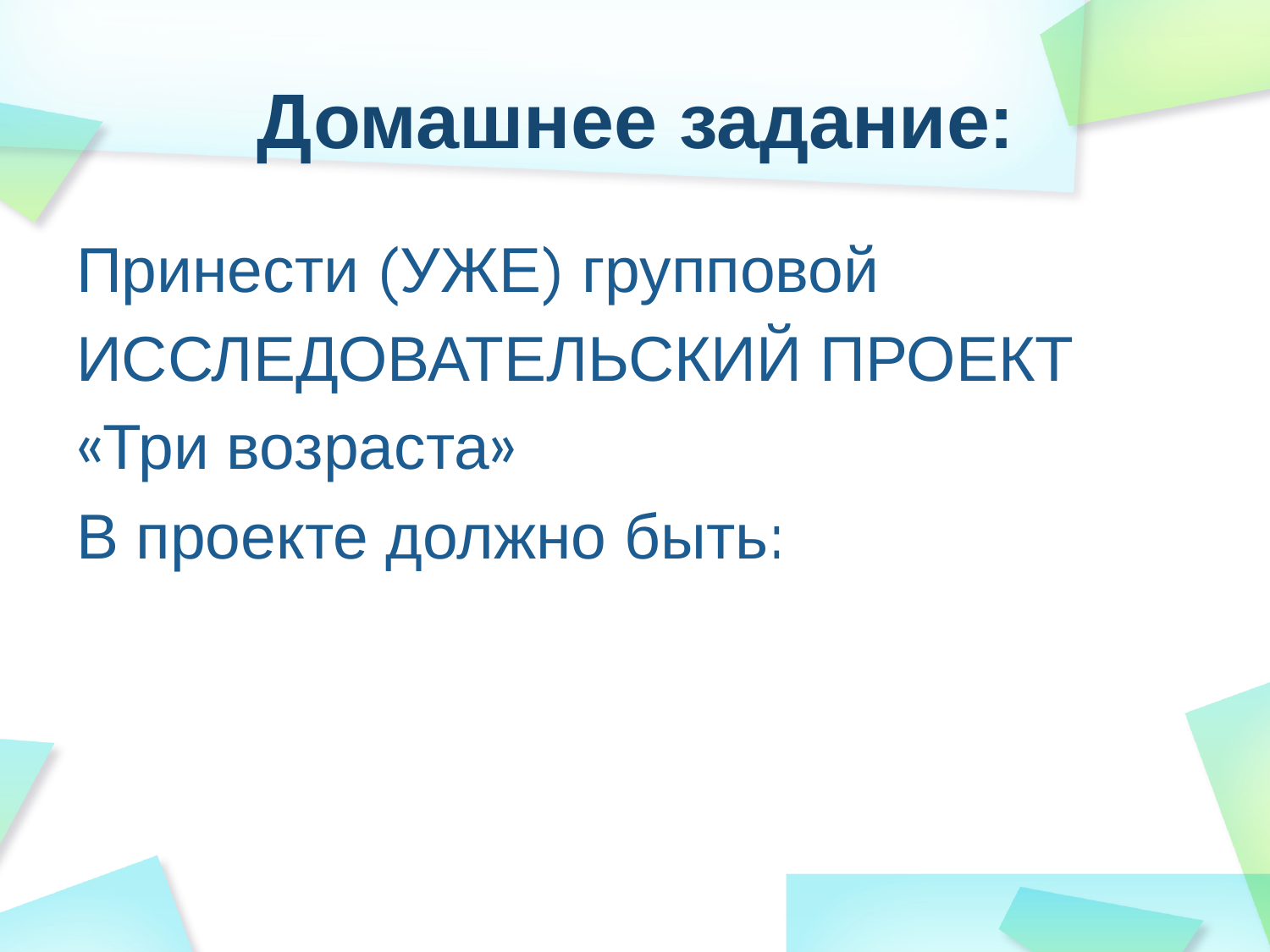

# Домашнее задание:
Принести (УЖЕ) групповой
ИССЛЕДОВАТЕЛЬСКИЙ ПРОЕКТ
«Три возраста»
В проекте должно быть: